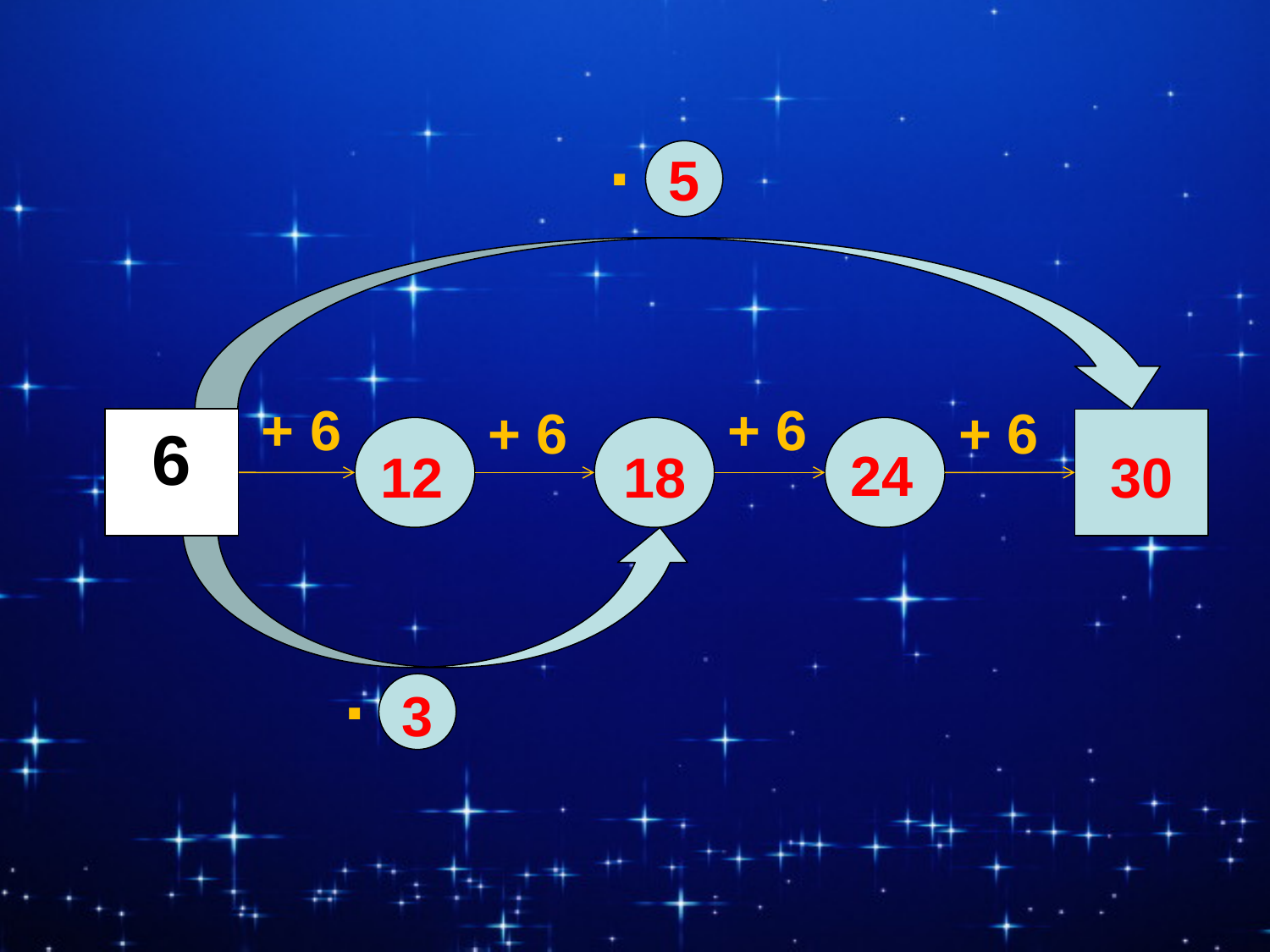

.

+ 6
6

.

5
+ 6
+ 6
+ 6
24
12
18
30
3